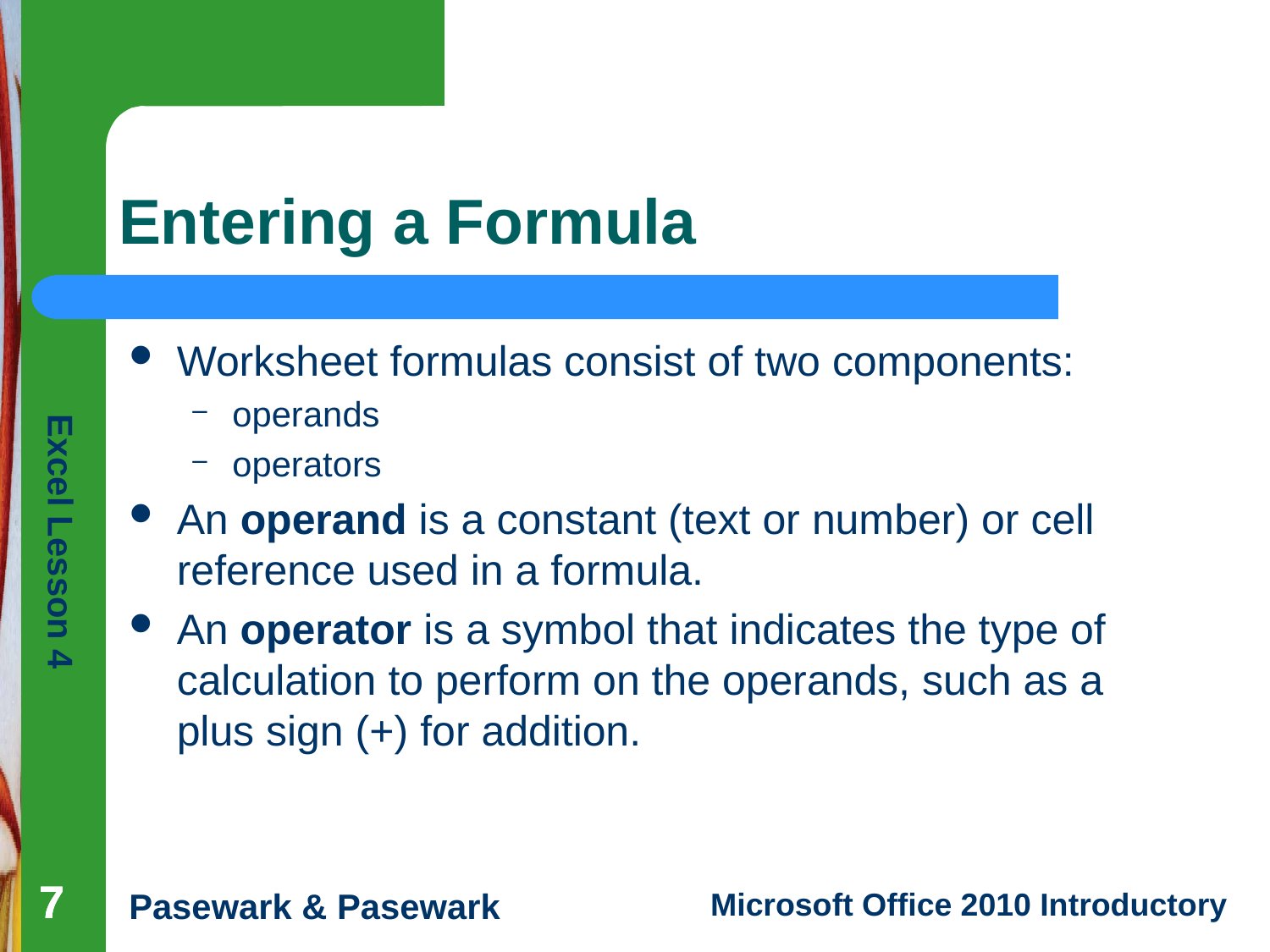

# Entering a Formula
Worksheet formulas consist of two components:
operands
operators
An operand is a constant (text or number) or cell reference used in a formula.
An operator is a symbol that indicates the type of calculation to perform on the operands, such as a plus sign (+) for addition.
7
7
7